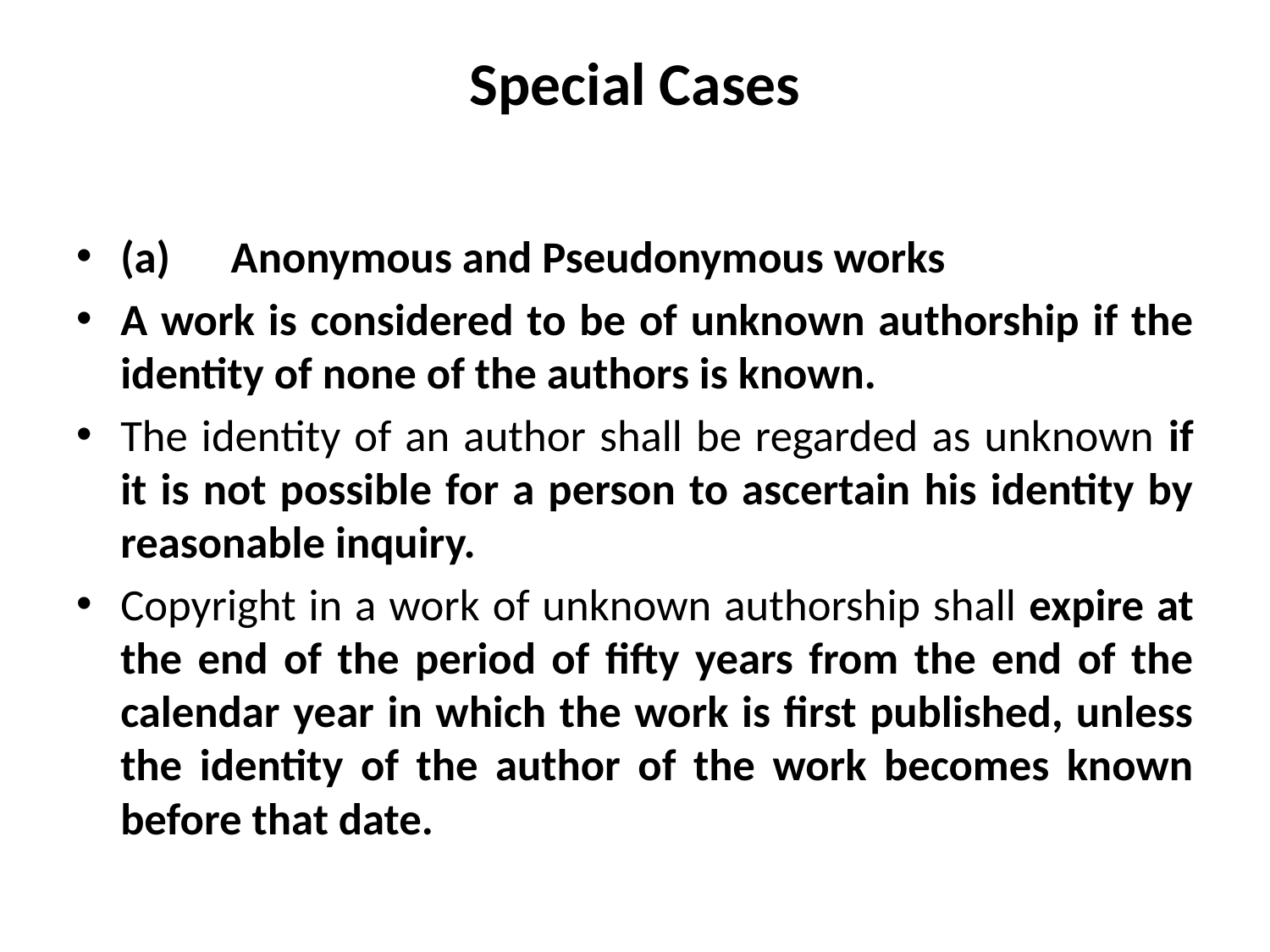

# Special Cases
(a)      Anonymous and Pseudonymous works
A work is considered to be of unknown authorship if the identity of none of the authors is known.
The identity of an author shall be regarded as unknown if it is not possible for a person to ascertain his identity by reasonable inquiry.
Copyright in a work of unknown authorship shall expire at the end of the period of fifty years from the end of the calendar year in which the work is first published, unless the identity of the author of the work becomes known before that date.